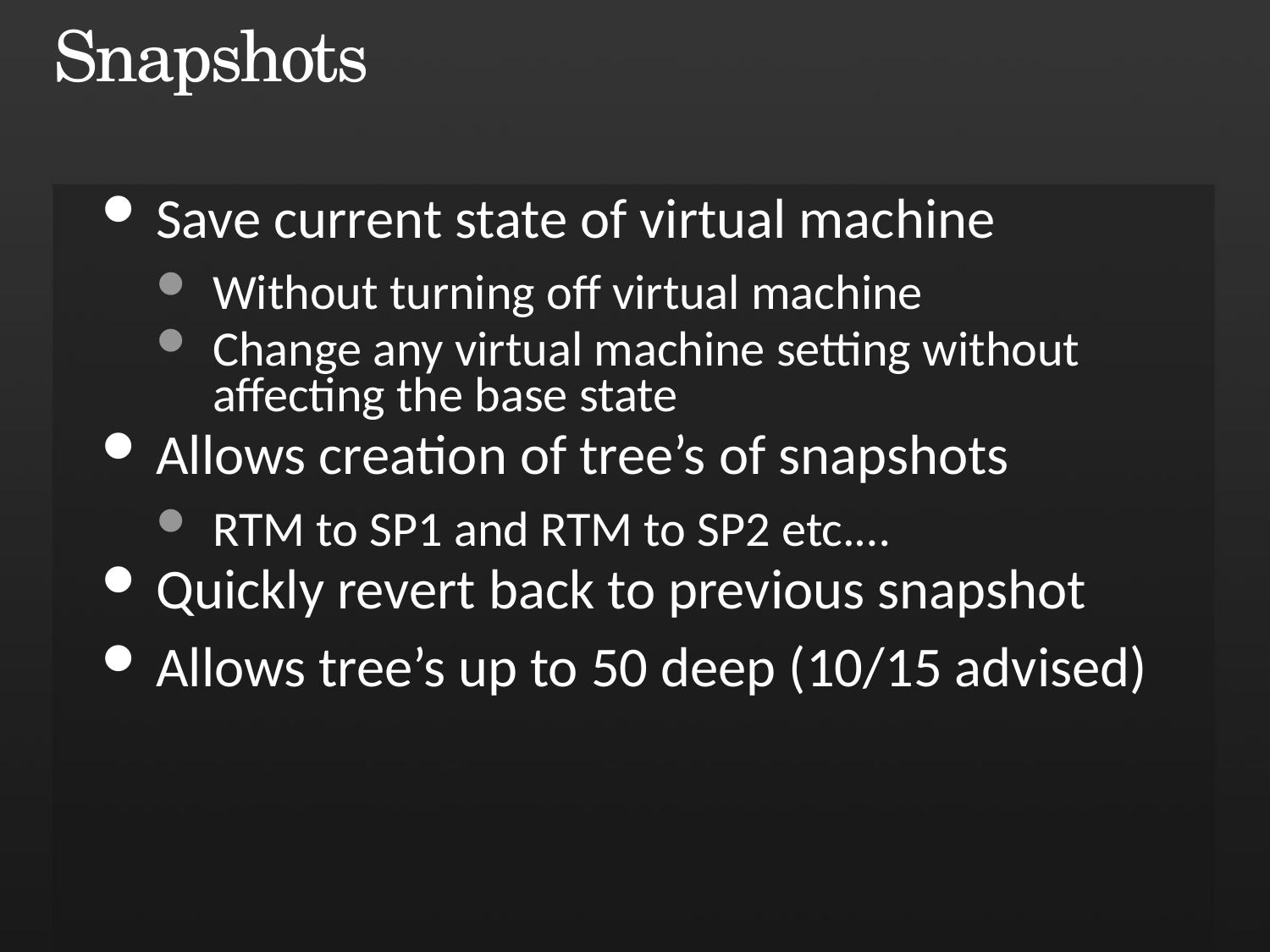

# Snapshots
Save current state of virtual machine
Without turning off virtual machine
Change any virtual machine setting without affecting the base state
Allows creation of tree’s of snapshots
RTM to SP1 and RTM to SP2 etc.…
Quickly revert back to previous snapshot
Allows tree’s up to 50 deep (10/15 advised)